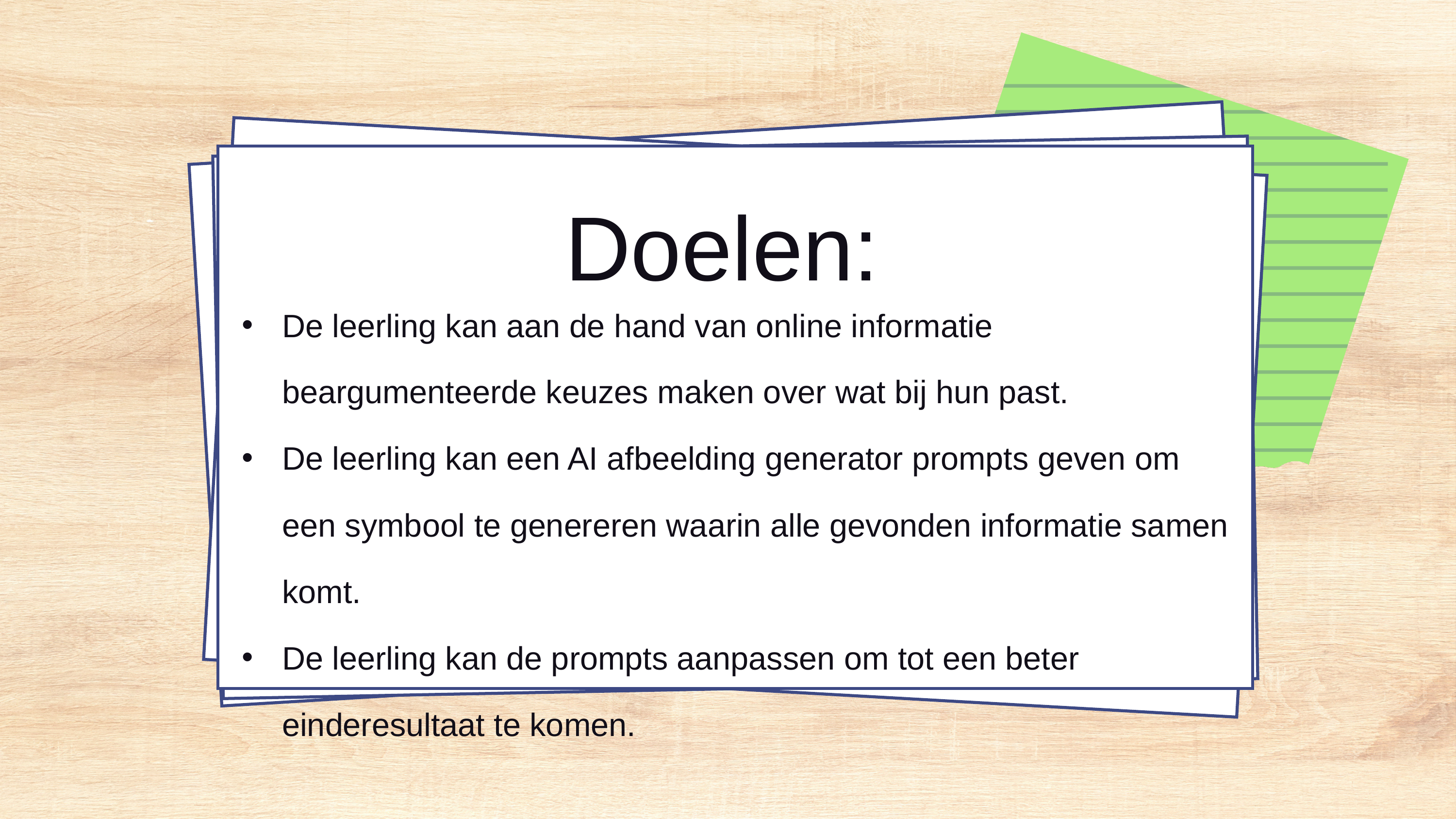

Doelen:
De leerling kan aan de hand van online informatie beargumenteerde keuzes maken over wat bij hun past.
De leerling kan een AI afbeelding generator prompts geven om een symbool te genereren waarin alle gevonden informatie samen komt.
De leerling kan de prompts aanpassen om tot een beter einderesultaat te komen.